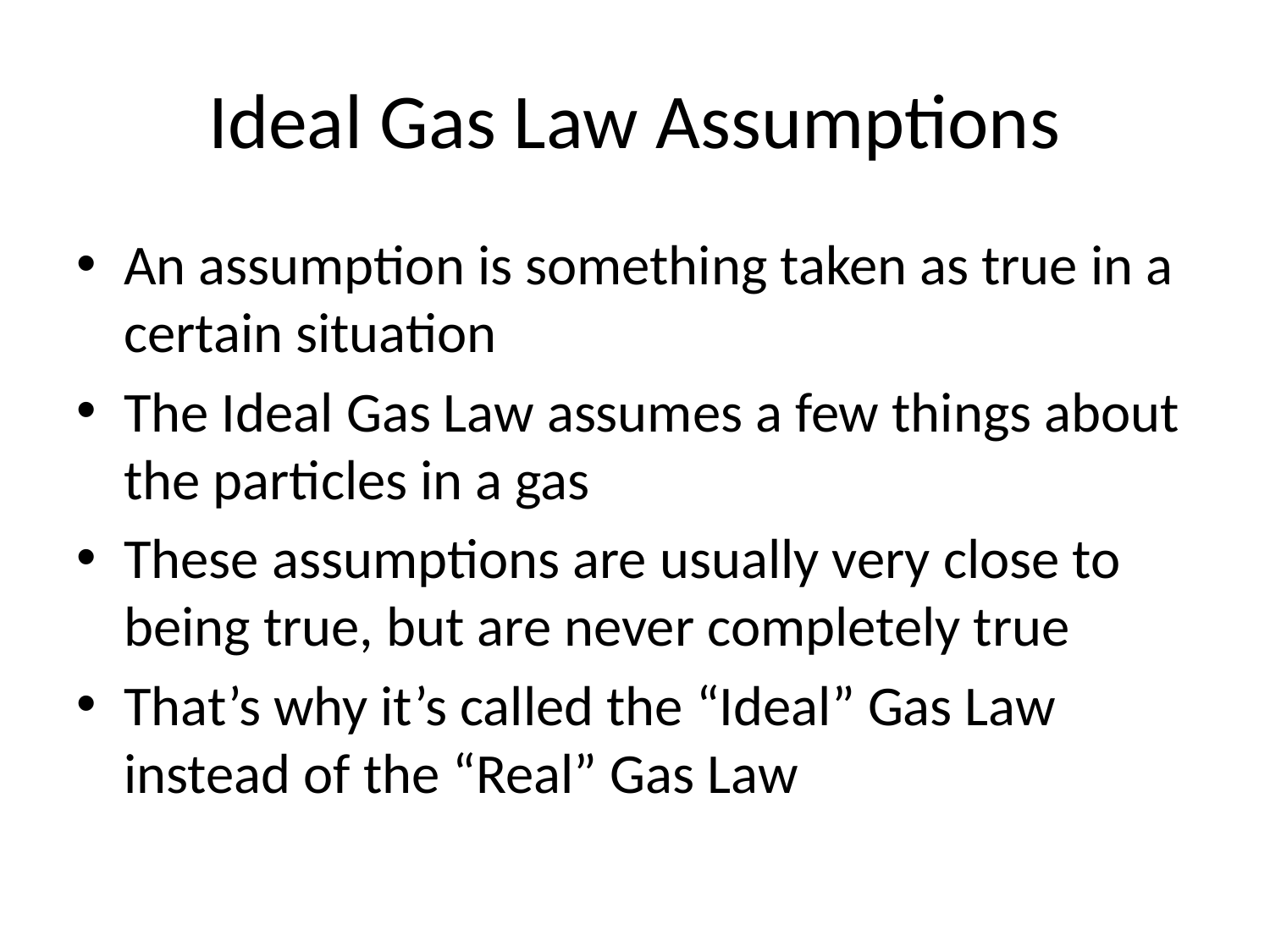

# Ideal Gas Law Assumptions
An assumption is something taken as true in a certain situation
The Ideal Gas Law assumes a few things about the particles in a gas
These assumptions are usually very close to being true, but are never completely true
That’s why it’s called the “Ideal” Gas Law instead of the “Real” Gas Law